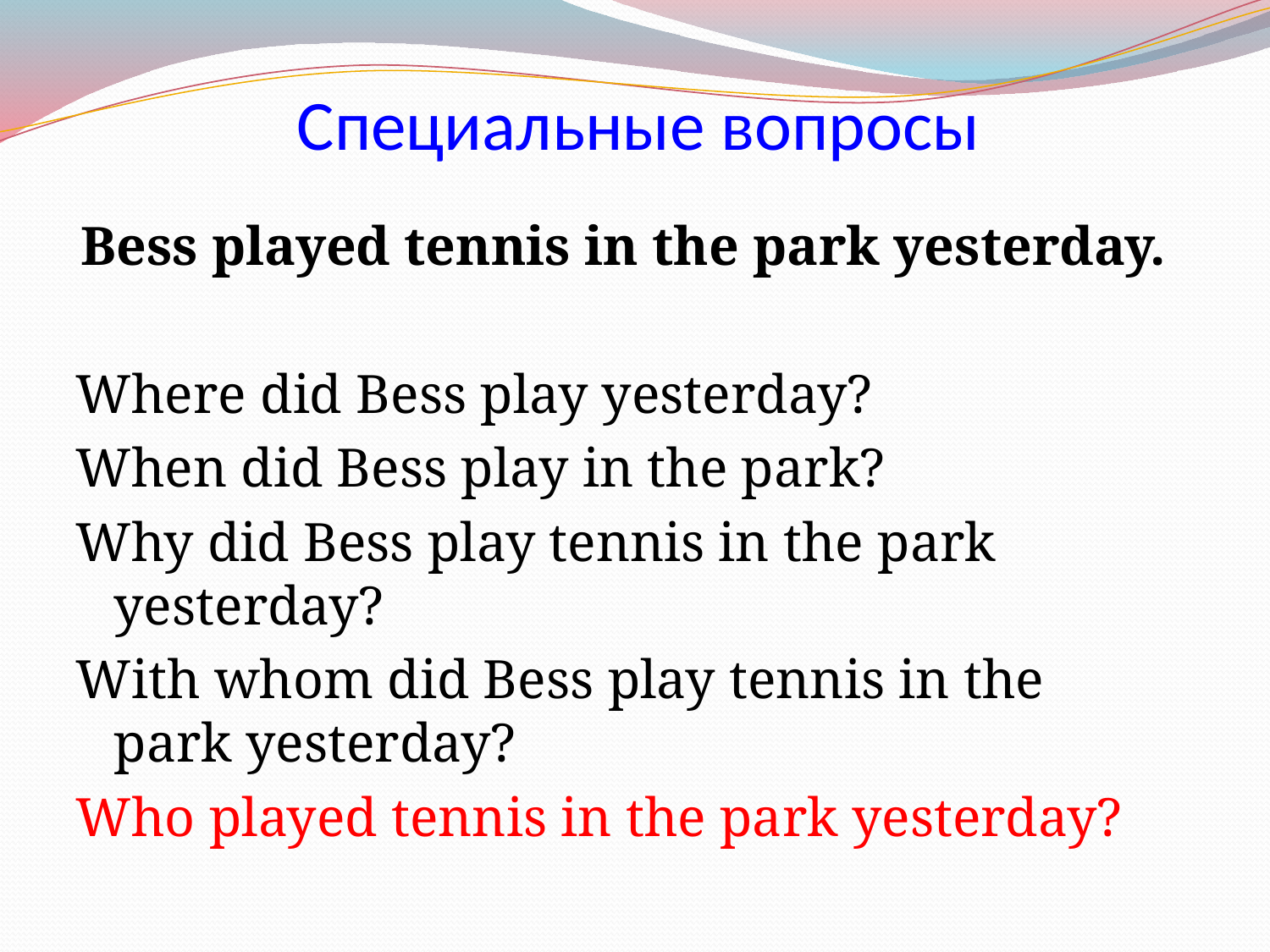

# Специальные вопросы
Bess played tennis in the park yesterday.

Where did Bess play yesterday?
When did Bess play in the park?
Why did Bess play tennis in the park yesterday?
With whom did Bess play tennis in the park yesterday?
Who played tennis in the park yesterday?